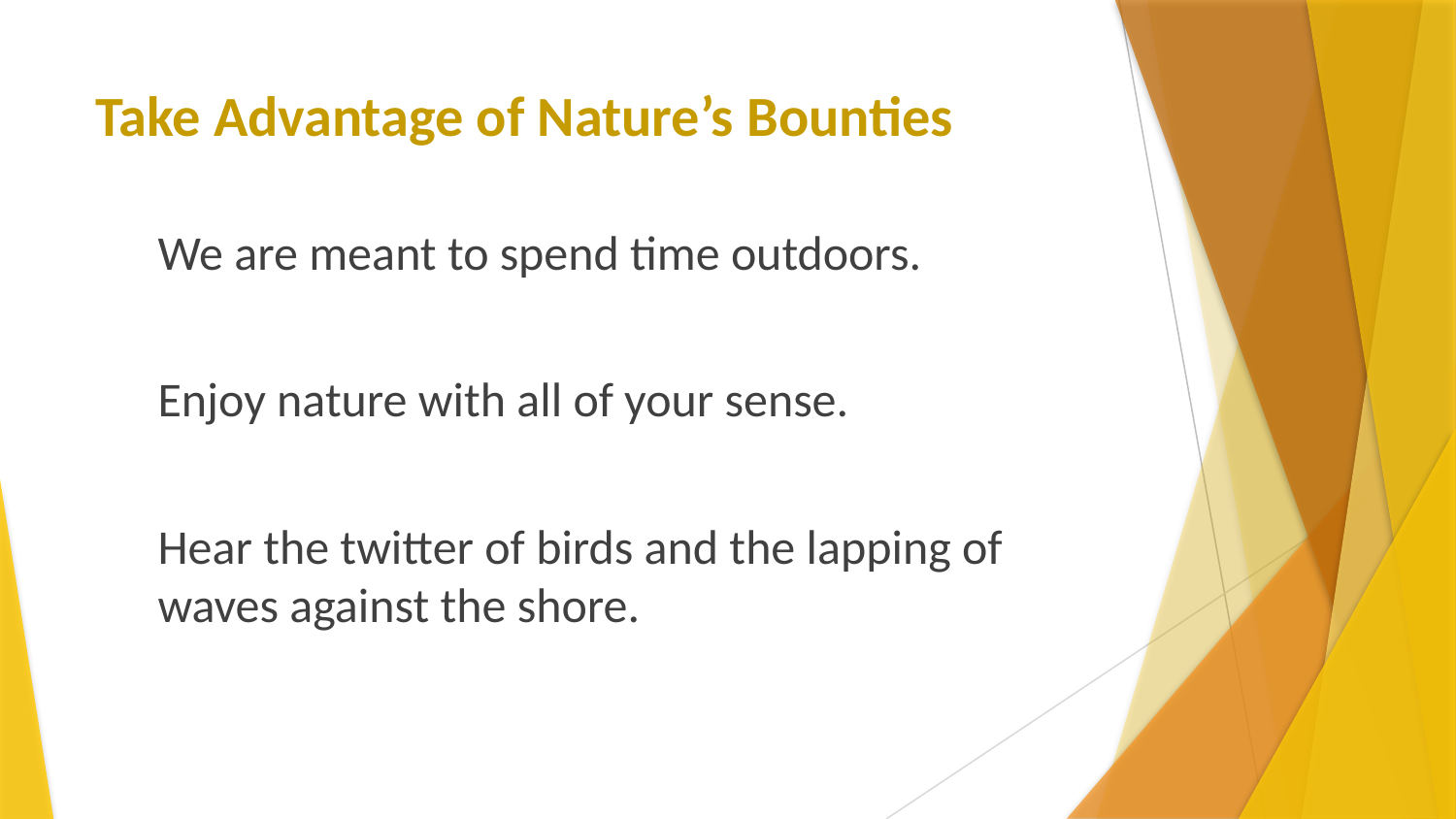

# Take Advantage of Nature’s Bounties
We are meant to spend time outdoors.

Enjoy nature with all of your sense.

Hear the twitter of birds and the lapping of waves against the shore.